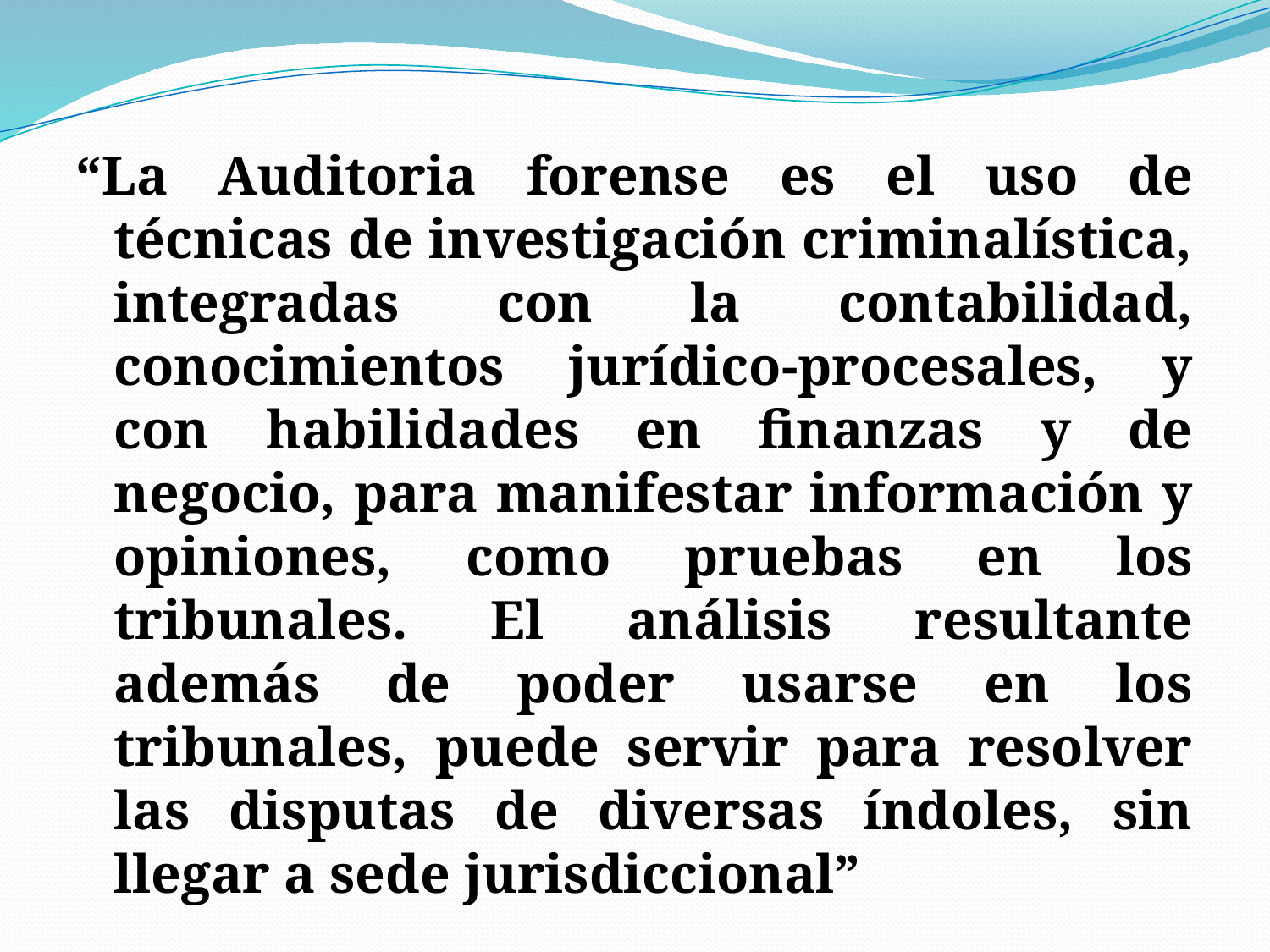

“La Auditoria forense es el uso de técnicas de investigación criminalística, integradas con la contabilidad, conocimientos jurídico-procesales, y con habilidades en finanzas y de negocio, para manifestar información y opiniones, como pruebas en los tribunales. El análisis resultante además de poder usarse en los tribunales, puede servir para resolver las disputas de diversas índoles, sin llegar a sede jurisdiccional”